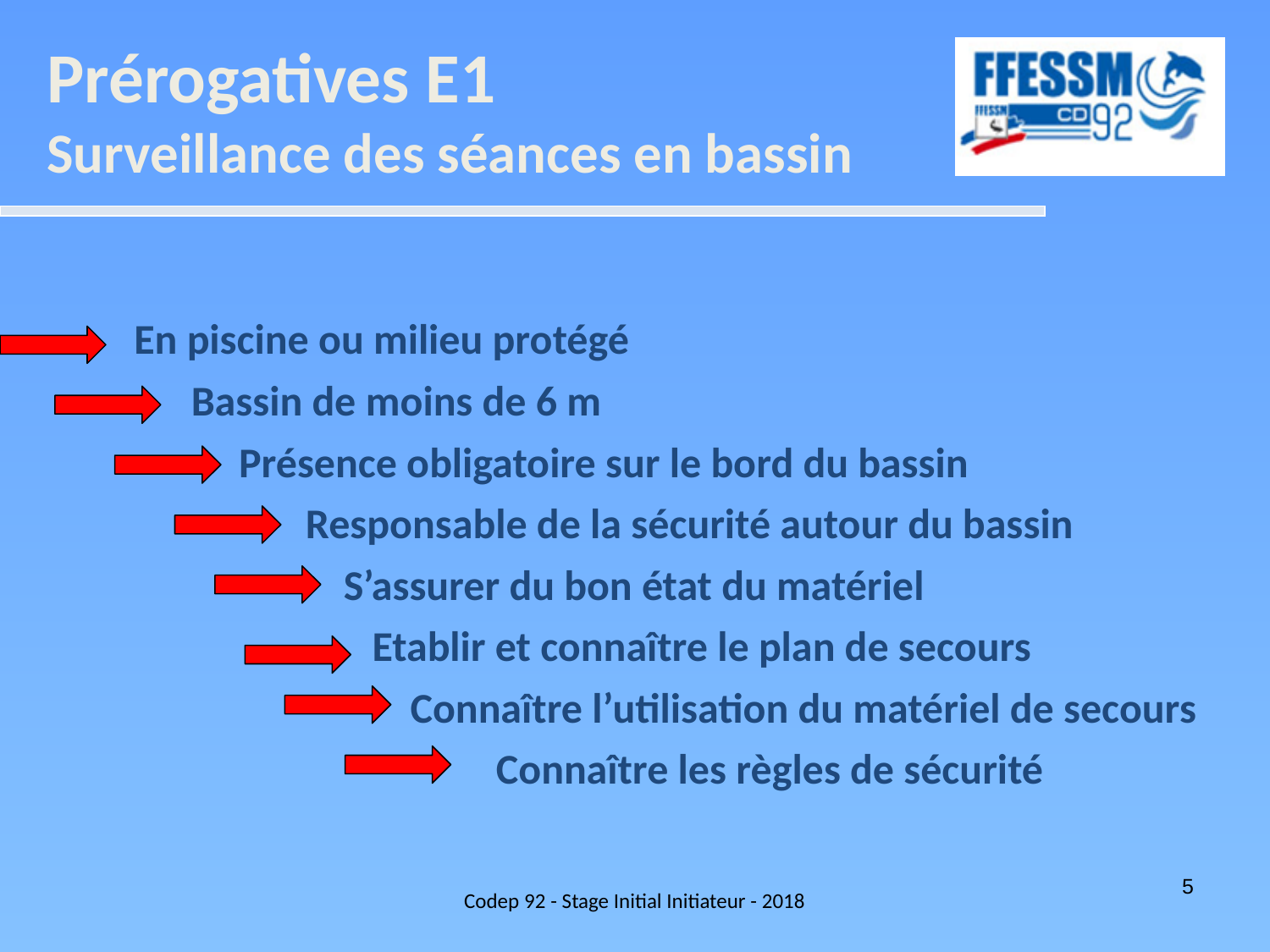

Prérogatives E1
Surveillance des séances en bassin
       En piscine ou milieu protégé
             Bassin de moins de 6 m
                  Présence obligatoire sur le bord du bassin
                         Responsable de la sécurité autour du bassin
                             S’assurer du bon état du matériel
                                Etablir et connaître le plan de secours
                                    Connaître l’utilisation du matériel de secours
                                             Connaître les règles de sécurité

Codep 92 - Stage Initial Initiateur - 2018
5